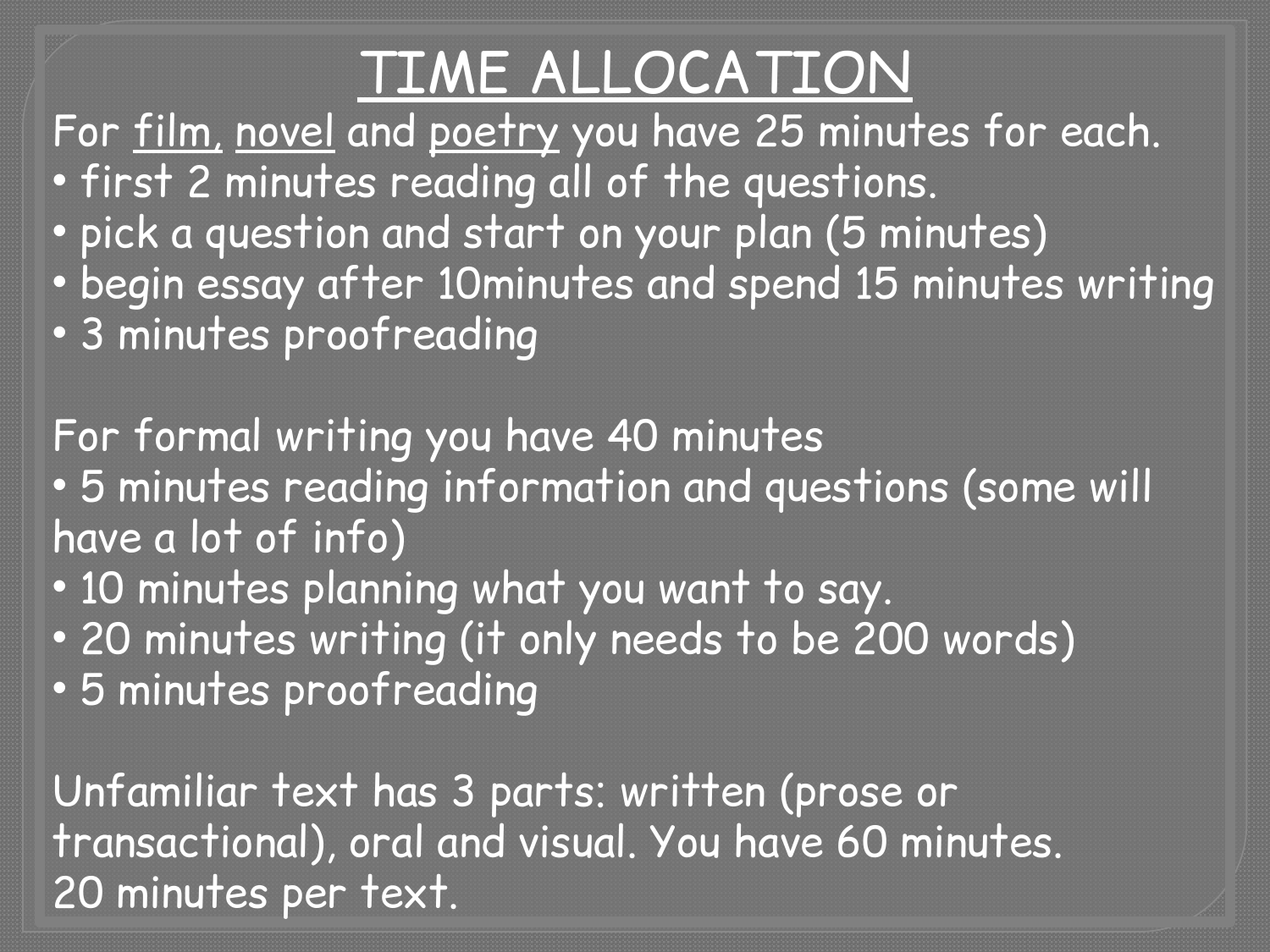

TIME ALLOCATION
For film, novel and poetry you have 25 minutes for each.
 first 2 minutes reading all of the questions.
 pick a question and start on your plan (5 minutes)
 begin essay after 10minutes and spend 15 minutes writing
 3 minutes proofreading

For formal writing you have 40 minutes
 5 minutes reading information and questions (some will have a lot of info)
 10 minutes planning what you want to say.
 20 minutes writing (it only needs to be 200 words)
 5 minutes proofreading

Unfamiliar text has 3 parts: written (prose or transactional), oral and visual. You have 60 minutes.
20 minutes per text.